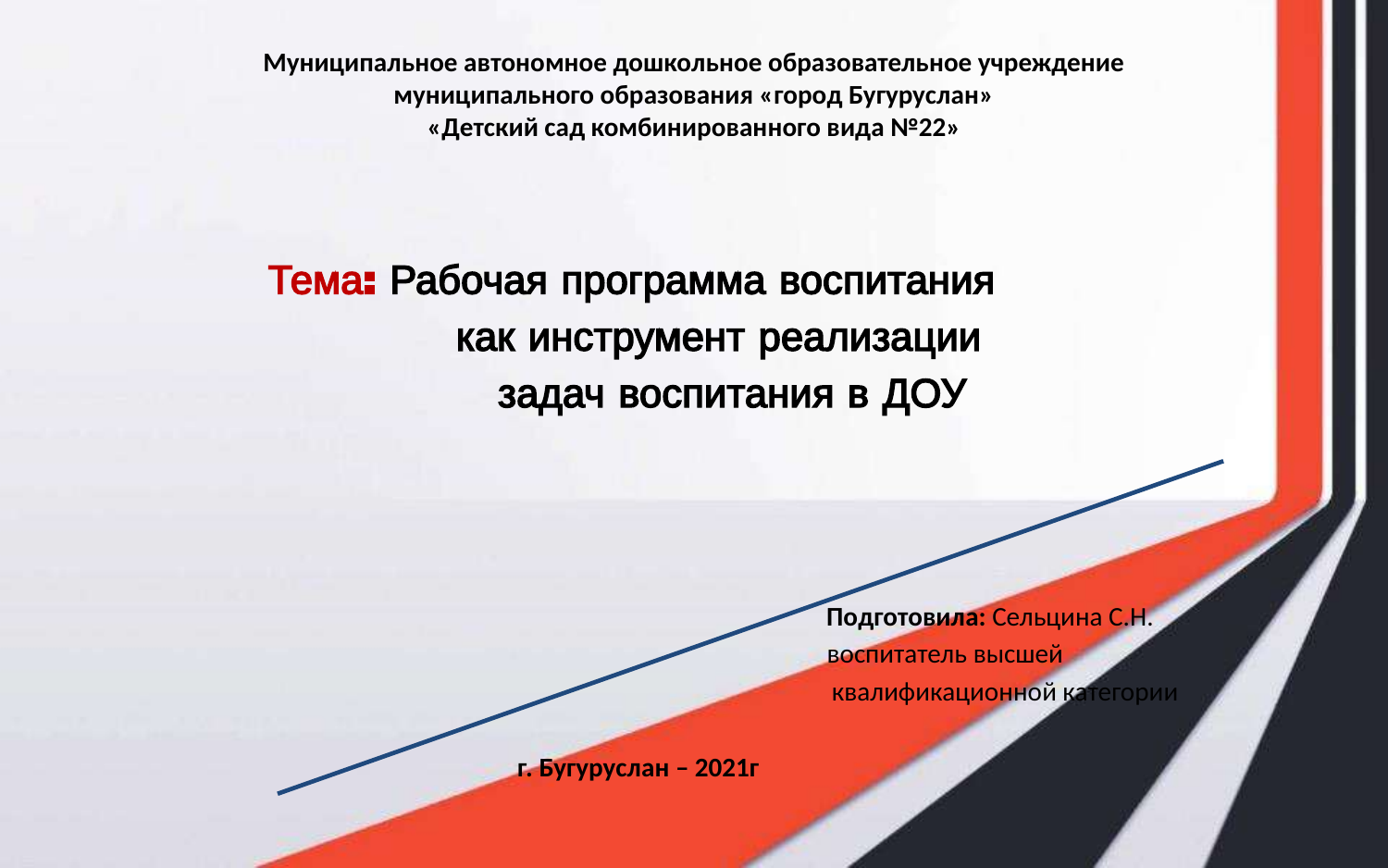

# Муниципальное автономное дошкольное образовательное учреждение муниципального образования «город Бугуруслан» «Детский сад комбинированного вида №22»

Тема: Рабочая программа воспитания
             как инструмент реализации
              задач воспитания в ДОУ

                                                                                                                     Подготовила: Сельцина С.Н.
                                                                                                       воспитатель высшей
                                                                                                                          квалификационной категории

г. Бугуруслан – 2021г